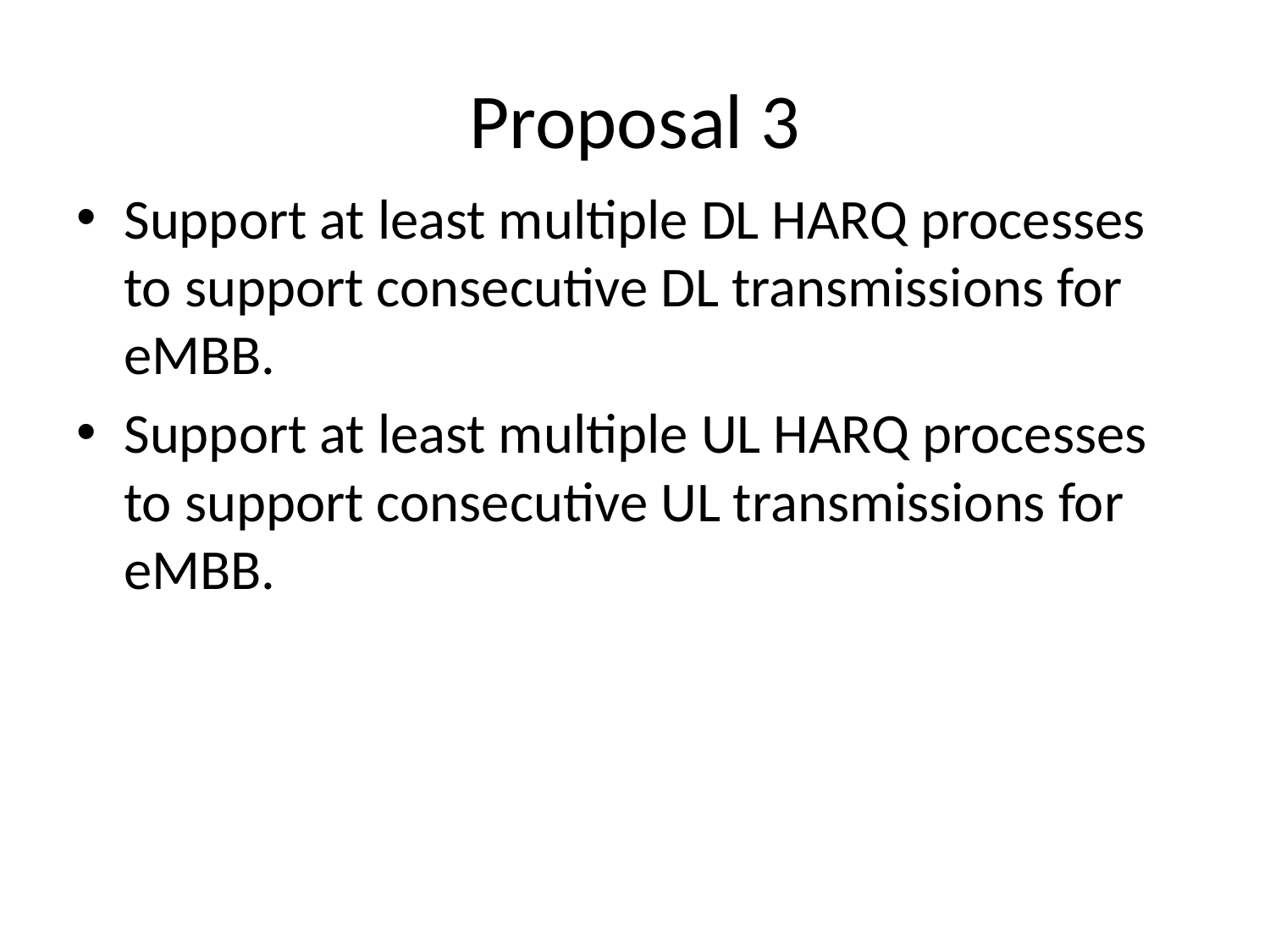

# Proposal 3
Support at least multiple DL HARQ processes to support consecutive DL transmissions for eMBB.
Support at least multiple UL HARQ processes to support consecutive UL transmissions for eMBB.